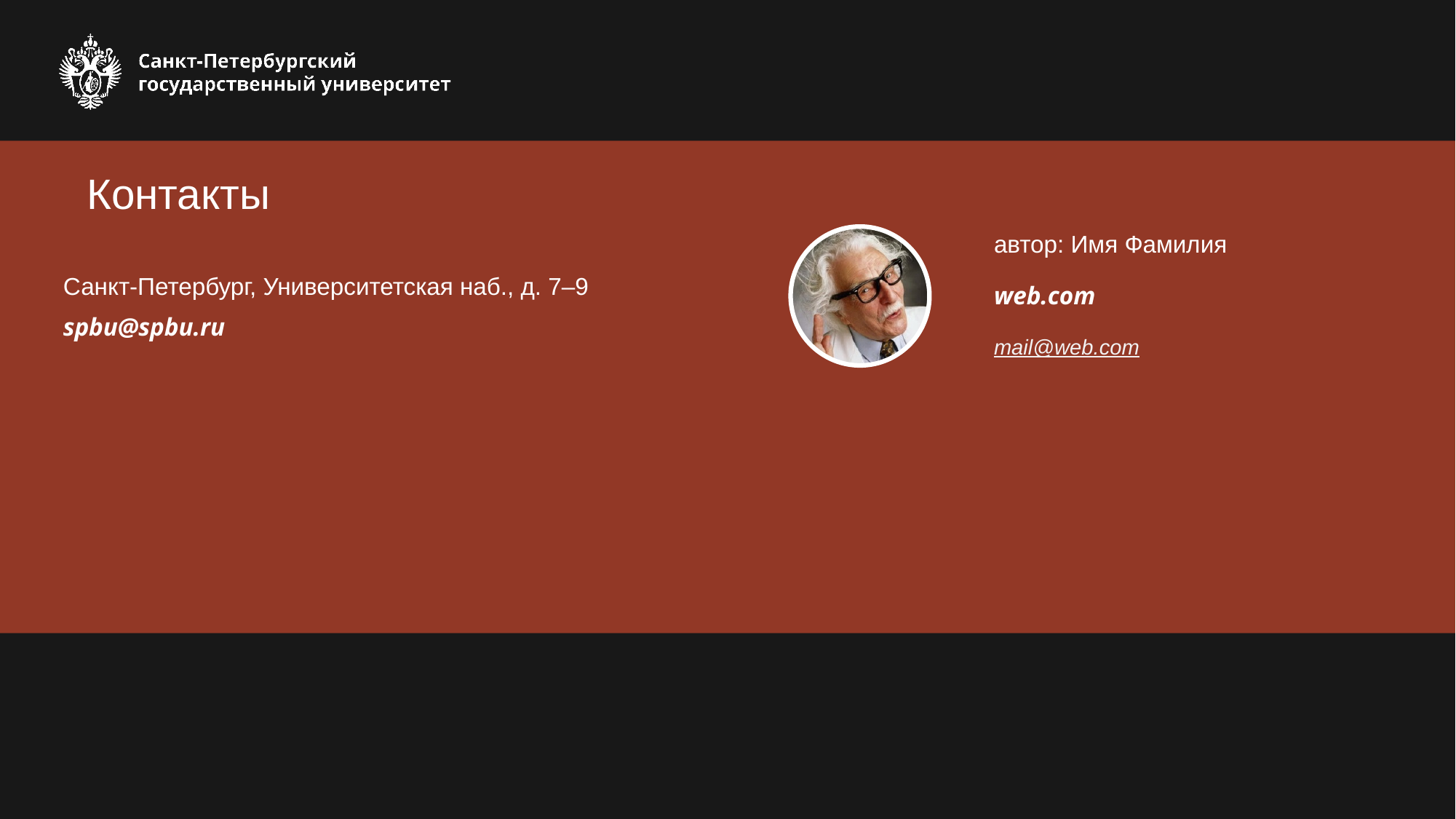

автор: Имя Фамилия
web.com
mail@web.com

Санкт-Петербург, Университетская наб., д. 7–9
spbu@spbu.ru